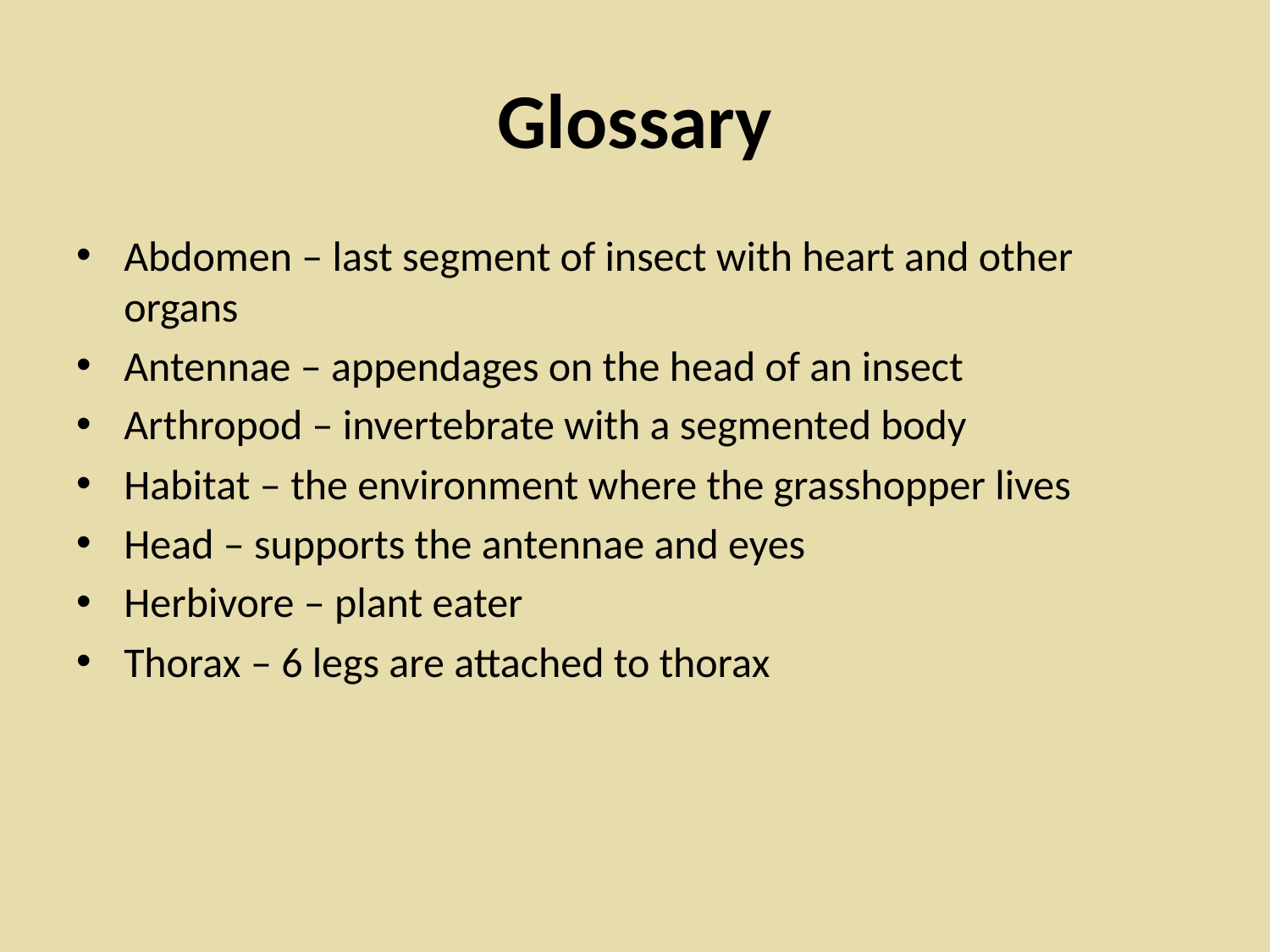

# Glossary
Abdomen – last segment of insect with heart and other organs
Antennae – appendages on the head of an insect
Arthropod – invertebrate with a segmented body
Habitat – the environment where the grasshopper lives
Head – supports the antennae and eyes
Herbivore – plant eater
Thorax – 6 legs are attached to thorax